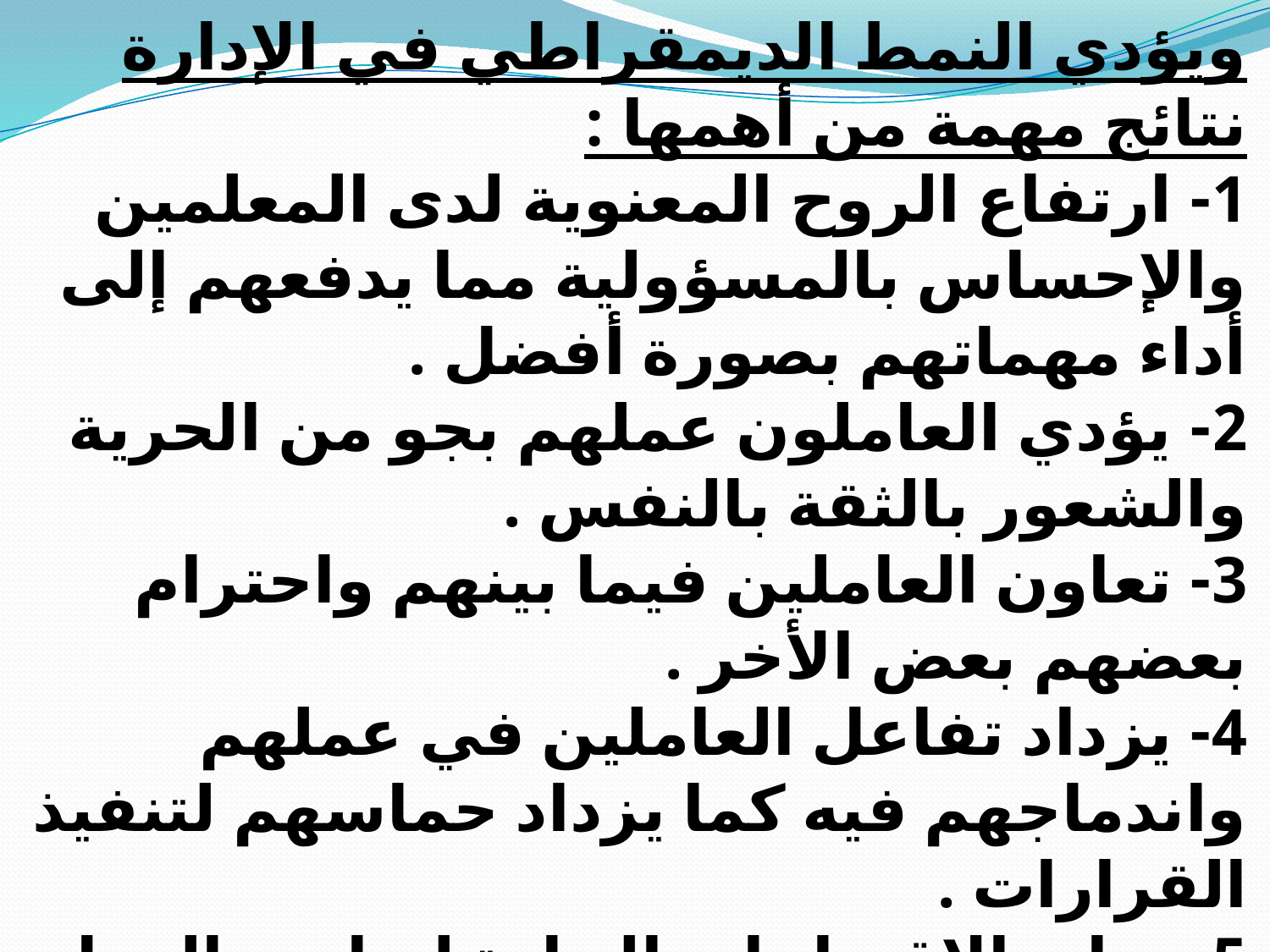

ويؤدي النمط الديمقراطي في الإدارة نتائج مهمة من أهمها :
1- ارتفاع الروح المعنوية لدى المعلمين والإحساس بالمسؤولية مما يدفعهم إلى أداء مهماتهم بصورة أفضل .
2- يؤدي العاملون عملهم بجو من الحرية والشعور بالثقة بالنفس .
3- تعاون العاملين فيما بينهم واحترام بعضهم بعض الأخر .
4- يزداد تفاعل العاملين في عملهم واندماجهم فيه كما يزداد حماسهم لتنفيذ القرارات .
5- تزايد الاقتراحات البناءة لتطوير العمل .